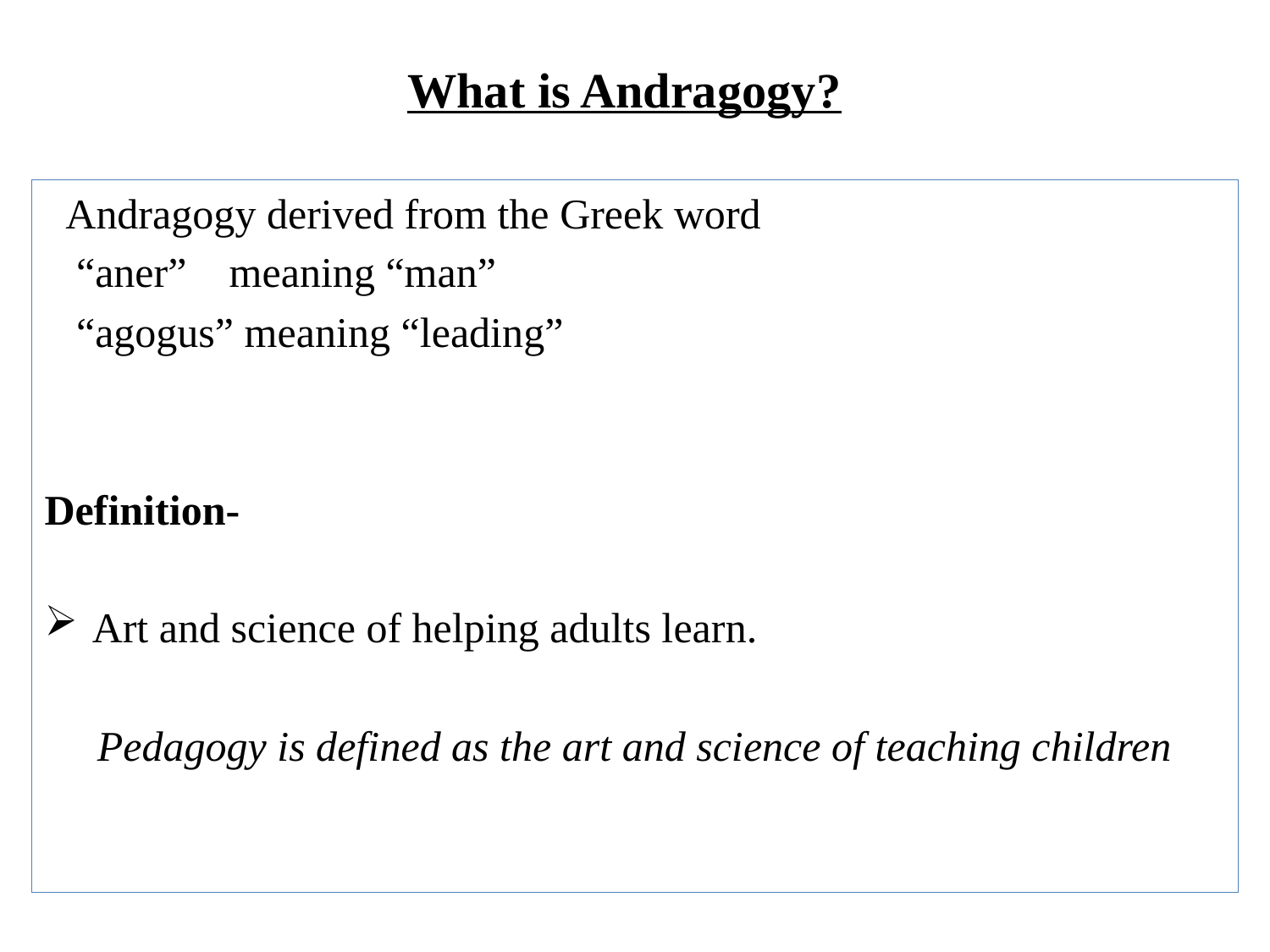

# What is Andragogy?
  Andragogy derived from the Greek word
   “aner”    meaning “man”
   “agogus” meaning “leading”

Definition-

Art and science of helping adults learn.

     Pedagogy is defined as the art and science of teaching children